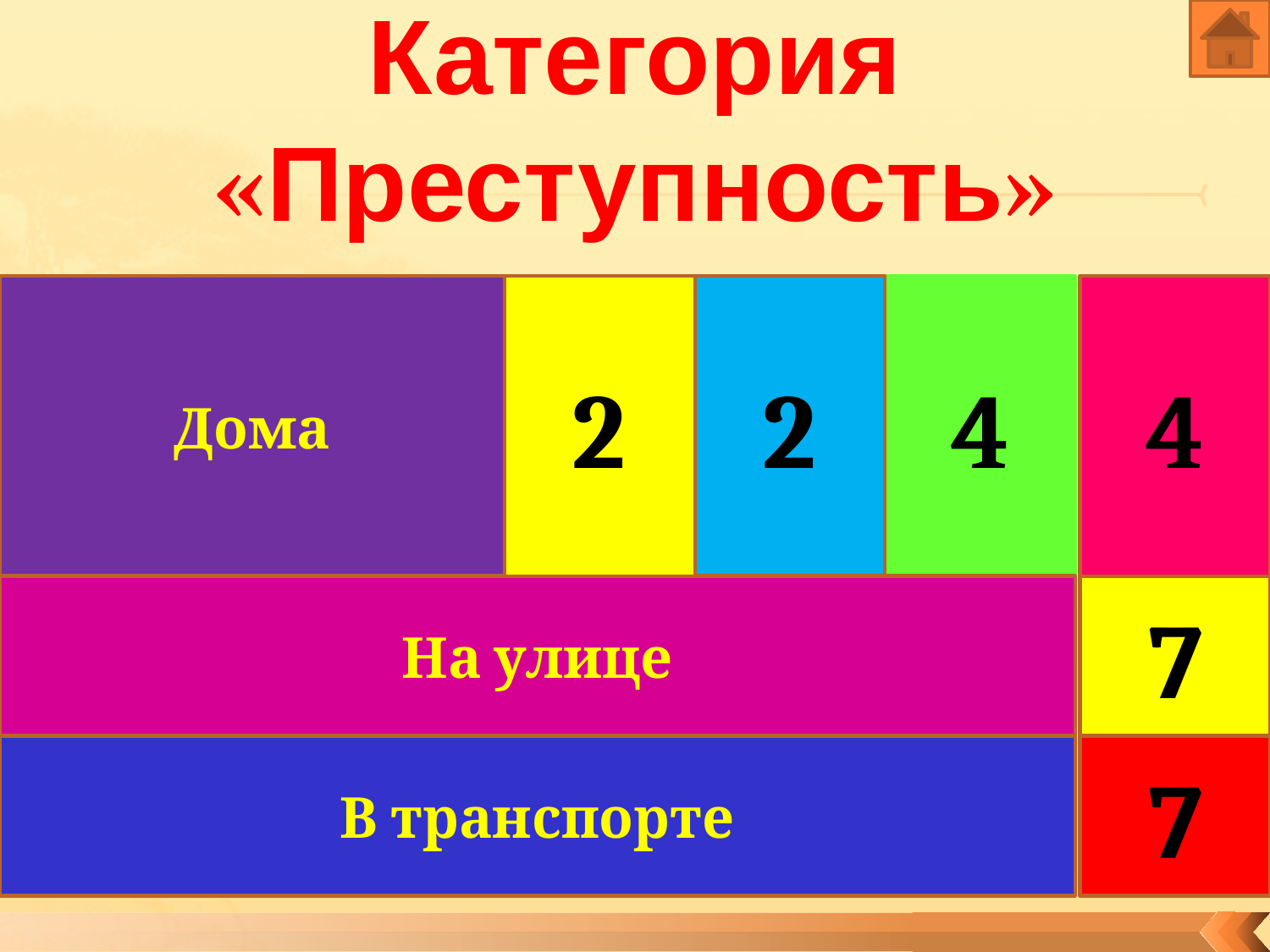

# Категория «Преступность»
Дома
2
2
4
4
На улице
7
В транспорте
7